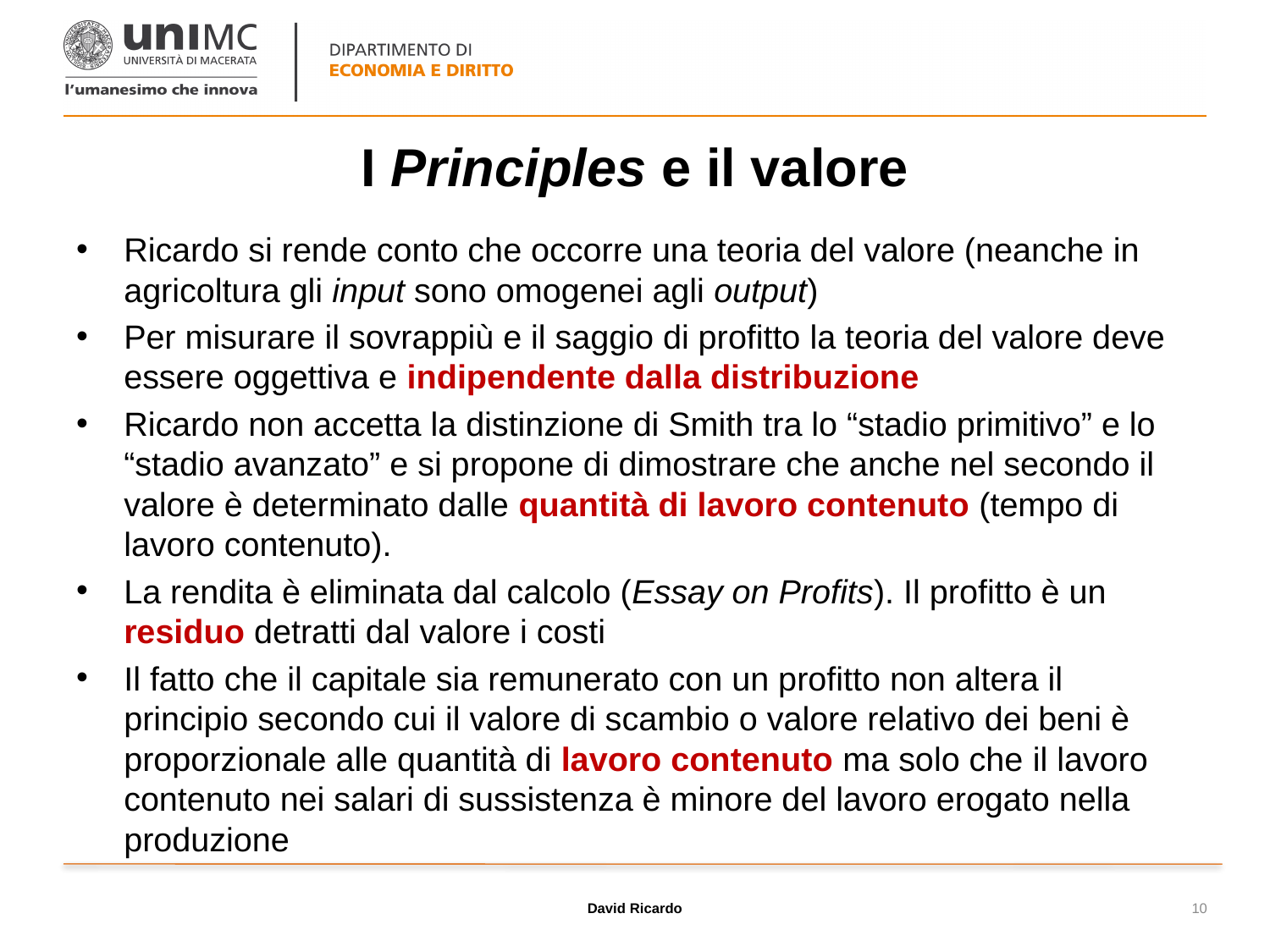

# I Principles e il valore
Ricardo si rende conto che occorre una teoria del valore (neanche in agricoltura gli input sono omogenei agli output)
Per misurare il sovrappiù e il saggio di profitto la teoria del valore deve essere oggettiva e indipendente dalla distribuzione
Ricardo non accetta la distinzione di Smith tra lo “stadio primitivo” e lo “stadio avanzato” e si propone di dimostrare che anche nel secondo il valore è determinato dalle quantità di lavoro contenuto (tempo di lavoro contenuto).
La rendita è eliminata dal calcolo (Essay on Profits). Il profitto è un residuo detratti dal valore i costi
Il fatto che il capitale sia remunerato con un profitto non altera il principio secondo cui il valore di scambio o valore relativo dei beni è proporzionale alle quantità di lavoro contenuto ma solo che il lavoro contenuto nei salari di sussistenza è minore del lavoro erogato nella produzione

David Ricardo
10